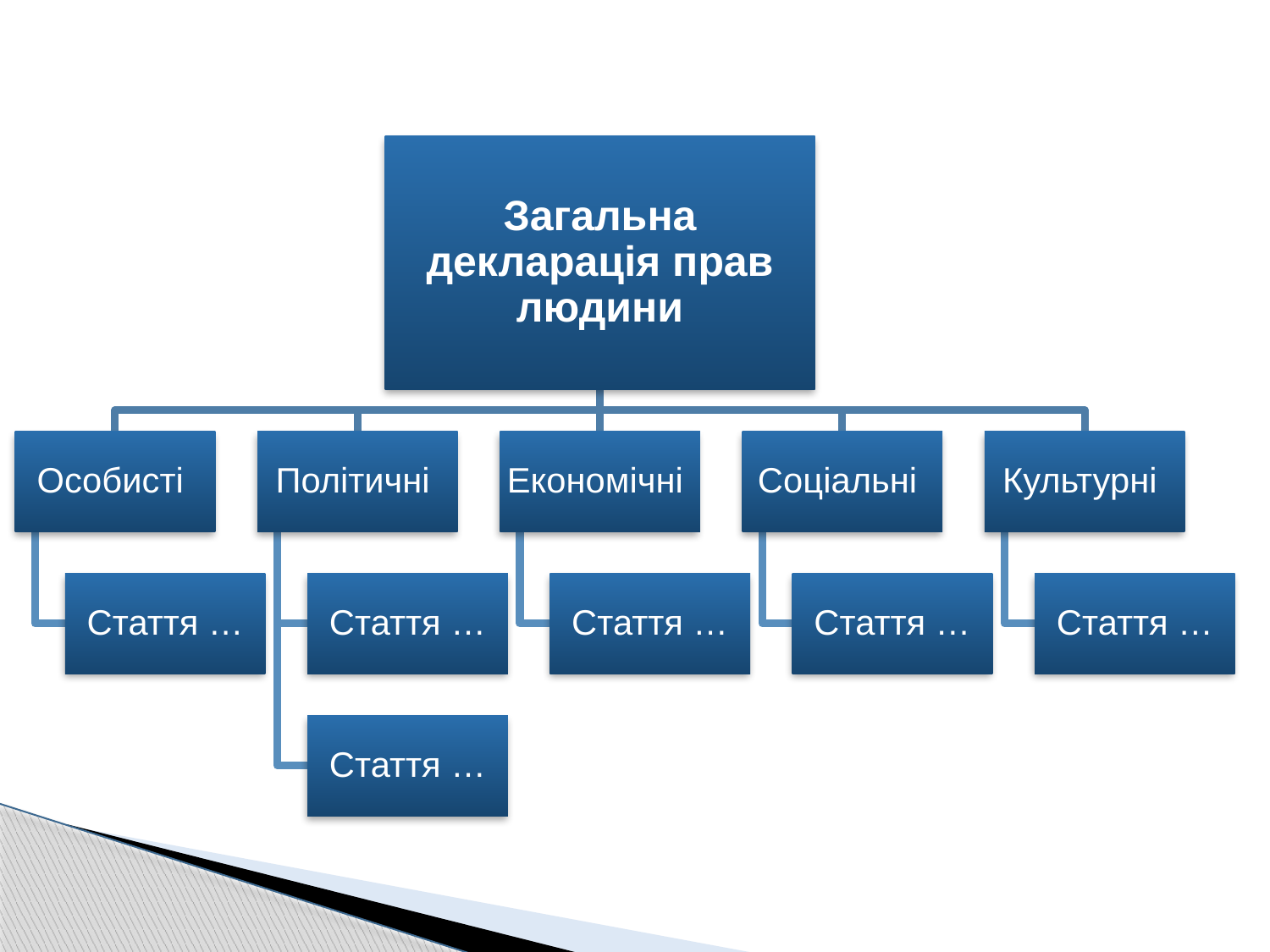

Загальна декларація прав людини
Особисті
Стаття …
Політичні
Стаття …
Стаття …
Економічні
Стаття …
Соціальні
Стаття …
Культурні
Стаття …